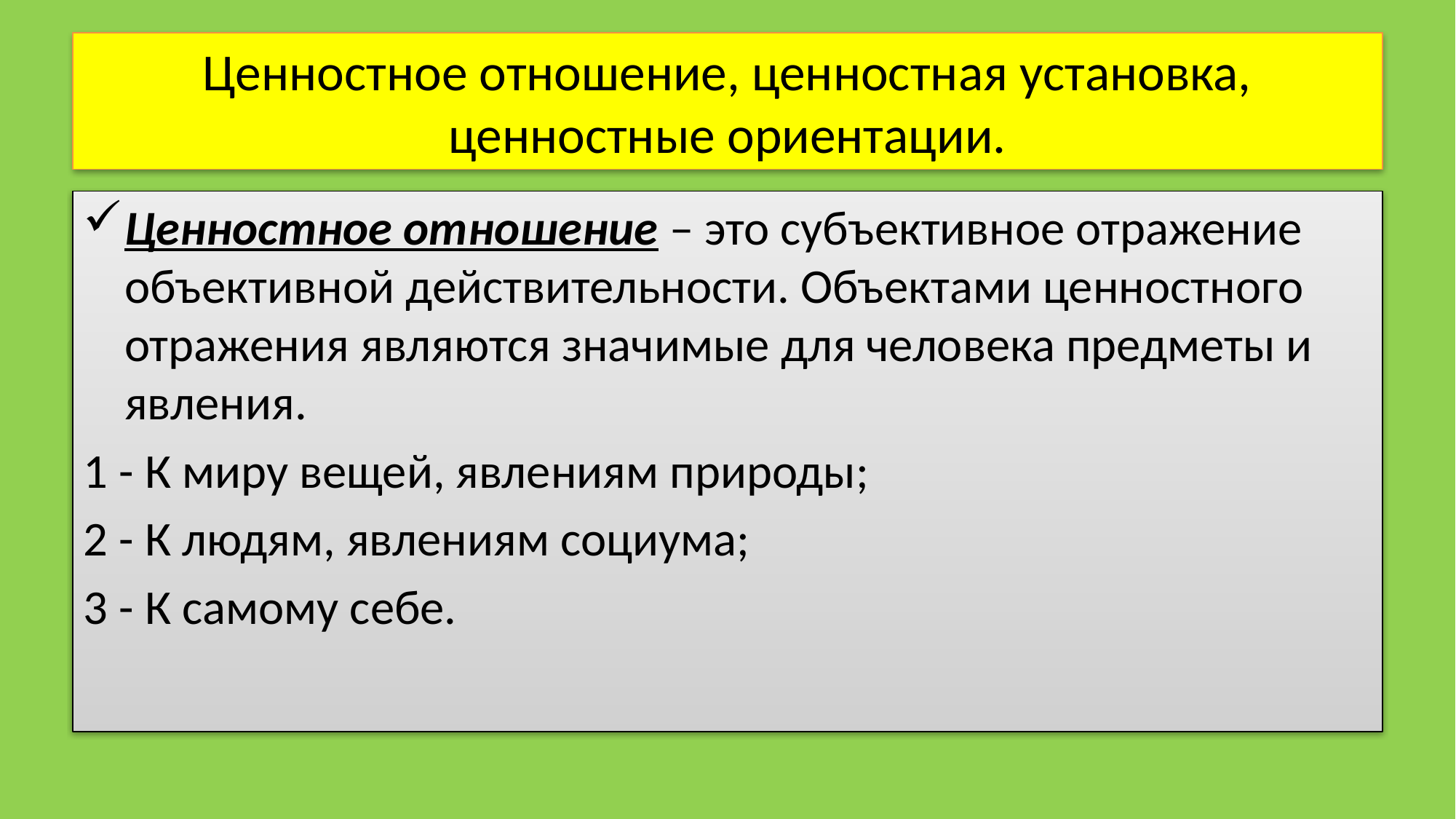

# Ценностное отношение, ценностная установка, ценностные ориентации.
Ценностное отношение – это субъективное отражение объективной действительности. Объектами ценностного отражения являются значимые для человека предметы и явления.
1 - К миру вещей, явлениям природы;
2 - К людям, явлениям социума;
3 - К самому себе.